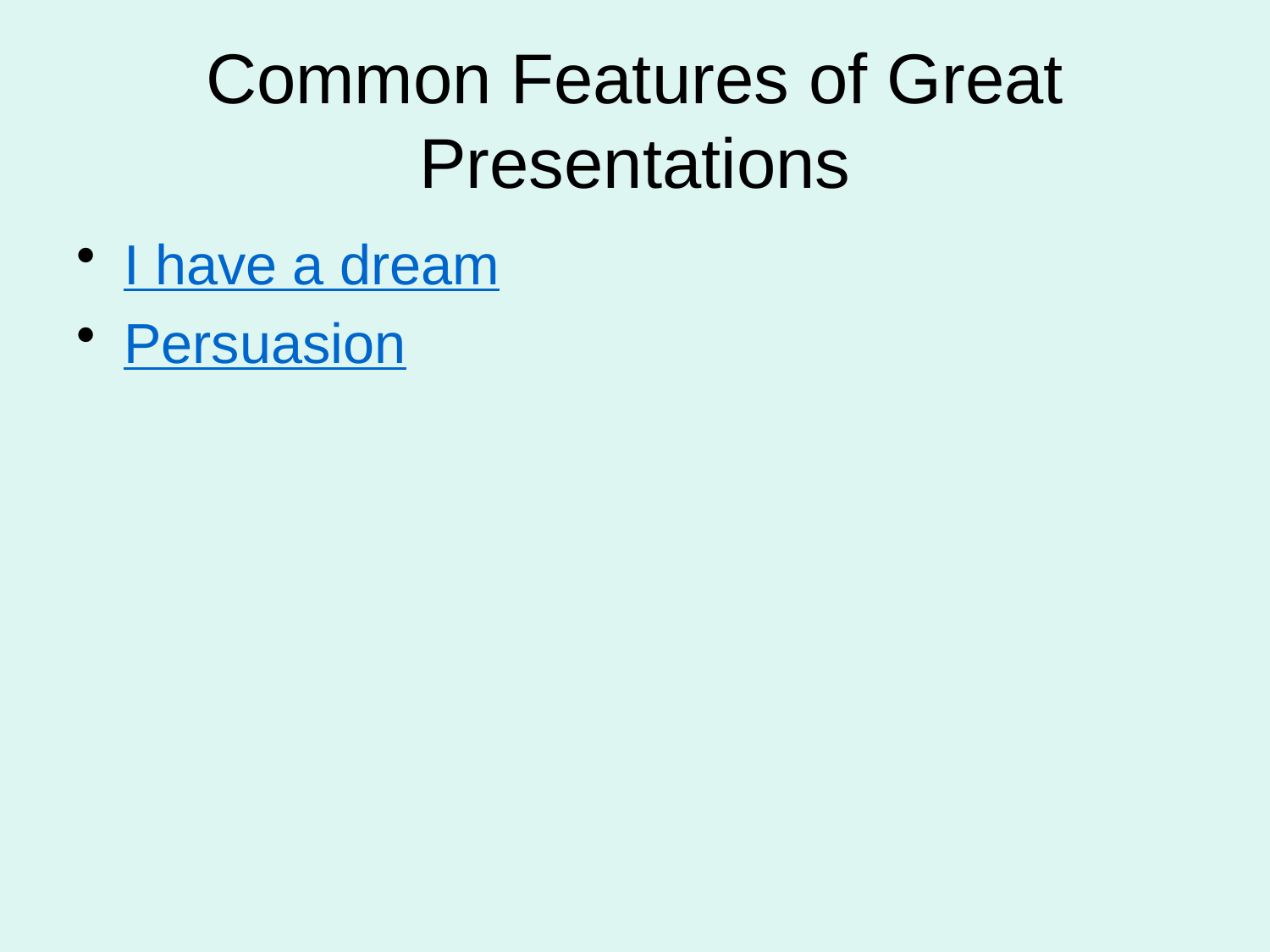

# Common Features of Great Presentations
I have a dream
Persuasion